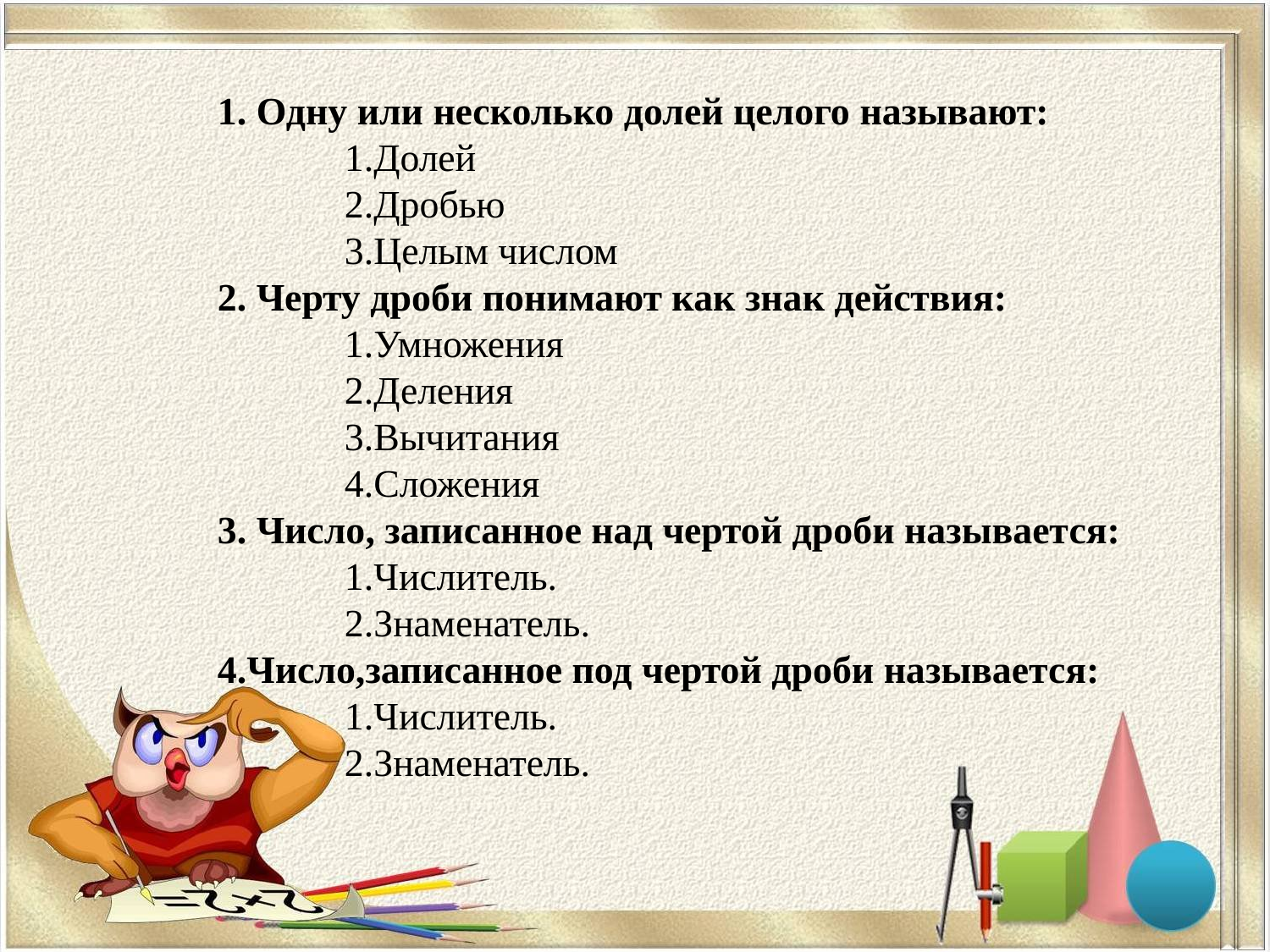

1. Одну или несколько долей целого называют:
	1.Долей
	2.Дробью
	3.Целым числом
2. Черту дроби понимают как знак действия:
	1.Умножения
	2.Деления
	3.Вычитания
	4.Сложения
3. Число, записанное над чертой дроби называется:
	1.Числитель.
	2.Знаменатель.
4.Число,записанное под чертой дроби называется:
	1.Числитель.
	2.Знаменатель.